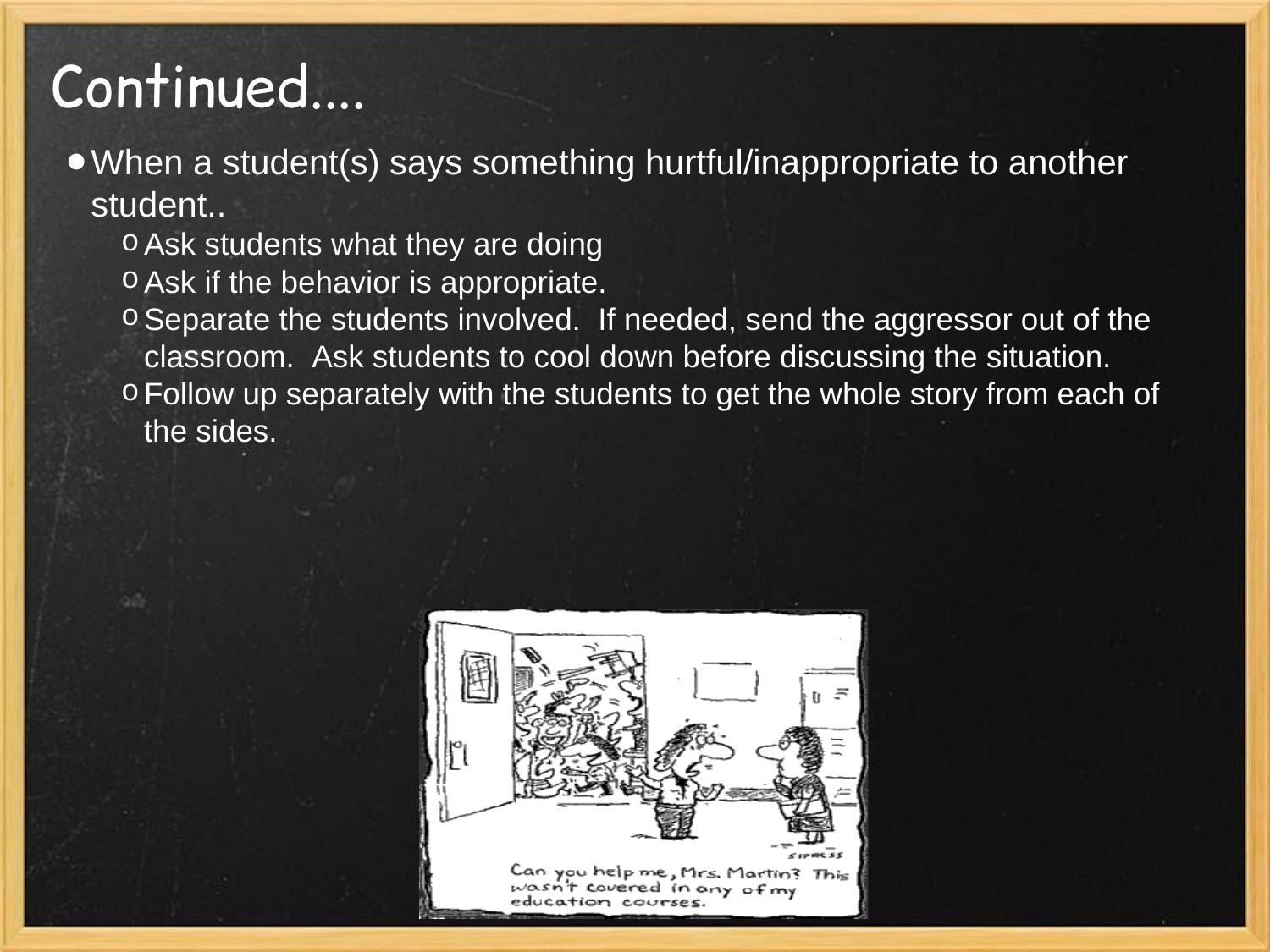

# Continued....
When a student(s) says something hurtful/inappropriate to another student..
Ask students what they are doing
Ask if the behavior is appropriate.
Separate the students involved.  If needed, send the aggressor out of the classroom.  Ask students to cool down before discussing the situation.
Follow up separately with the students to get the whole story from each of the sides.